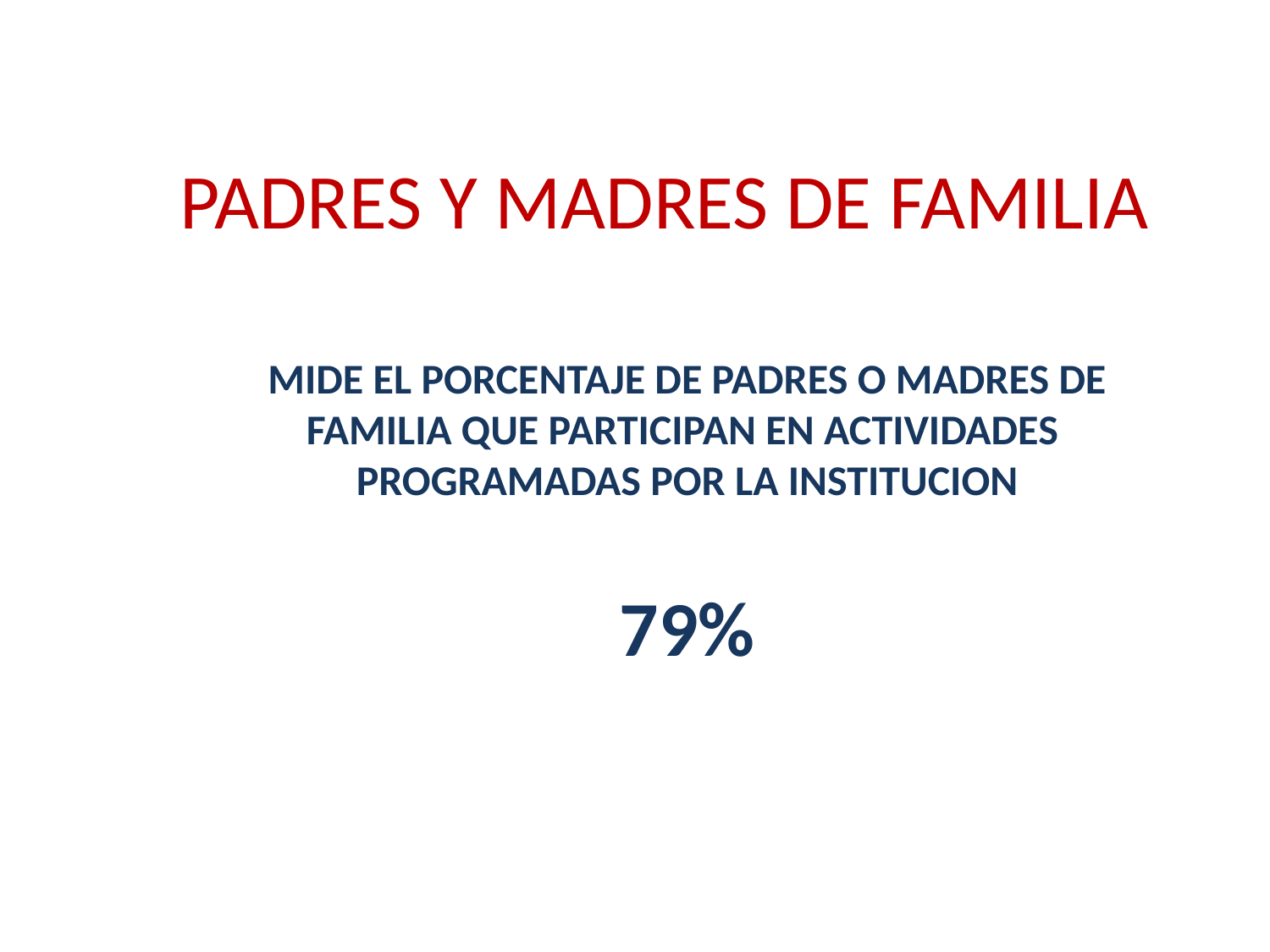

# PADRES Y MADRES DE FAMILIA

MIDE EL PORCENTAJE DE PADRES O MADRES DE FAMILIA QUE PARTICIPAN EN ACTIVIDADES  PROGRAMADAS POR LA INSTITUCION

79%